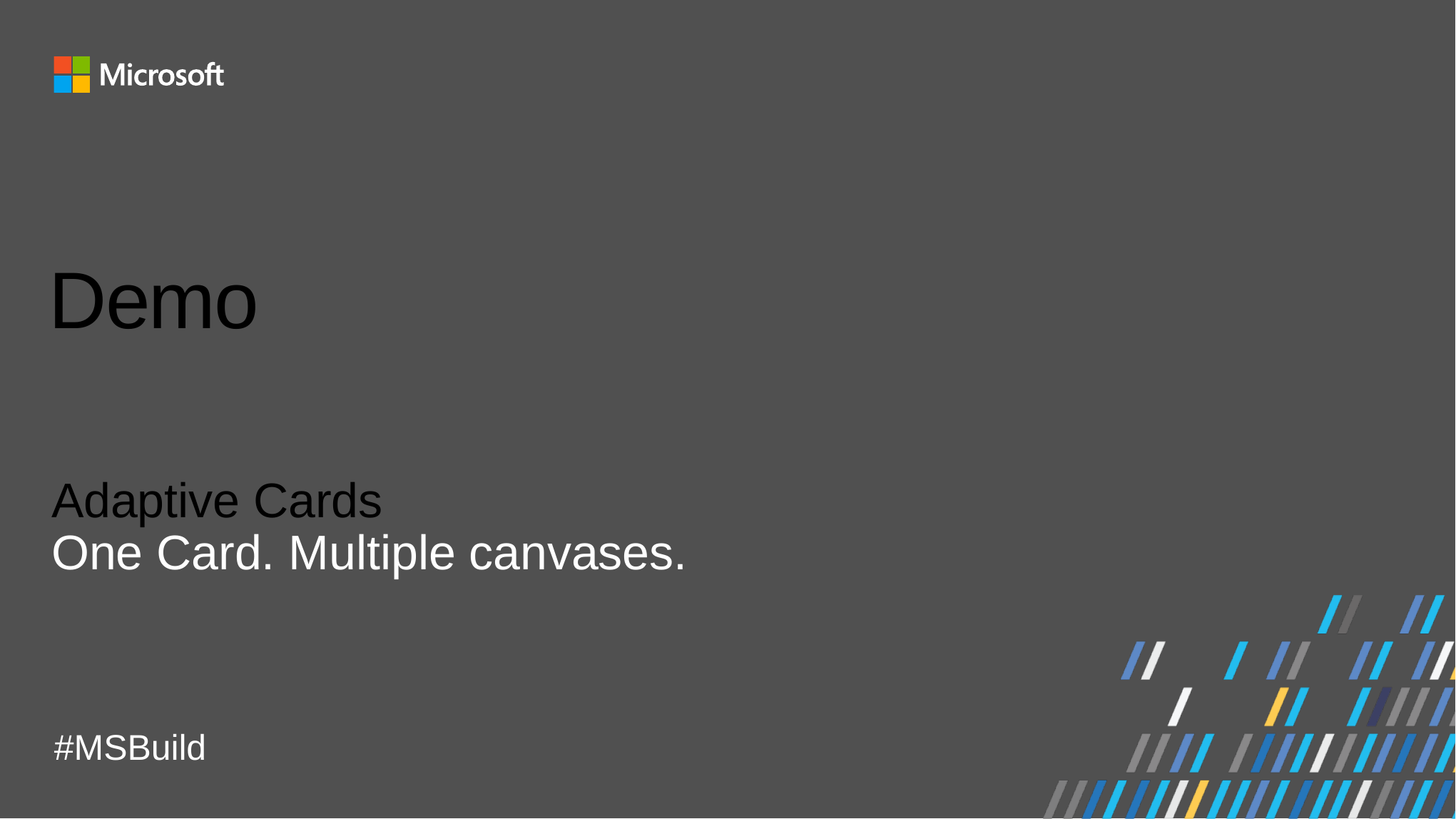

# Demo
Adaptive Cards
One Card. Multiple canvases.